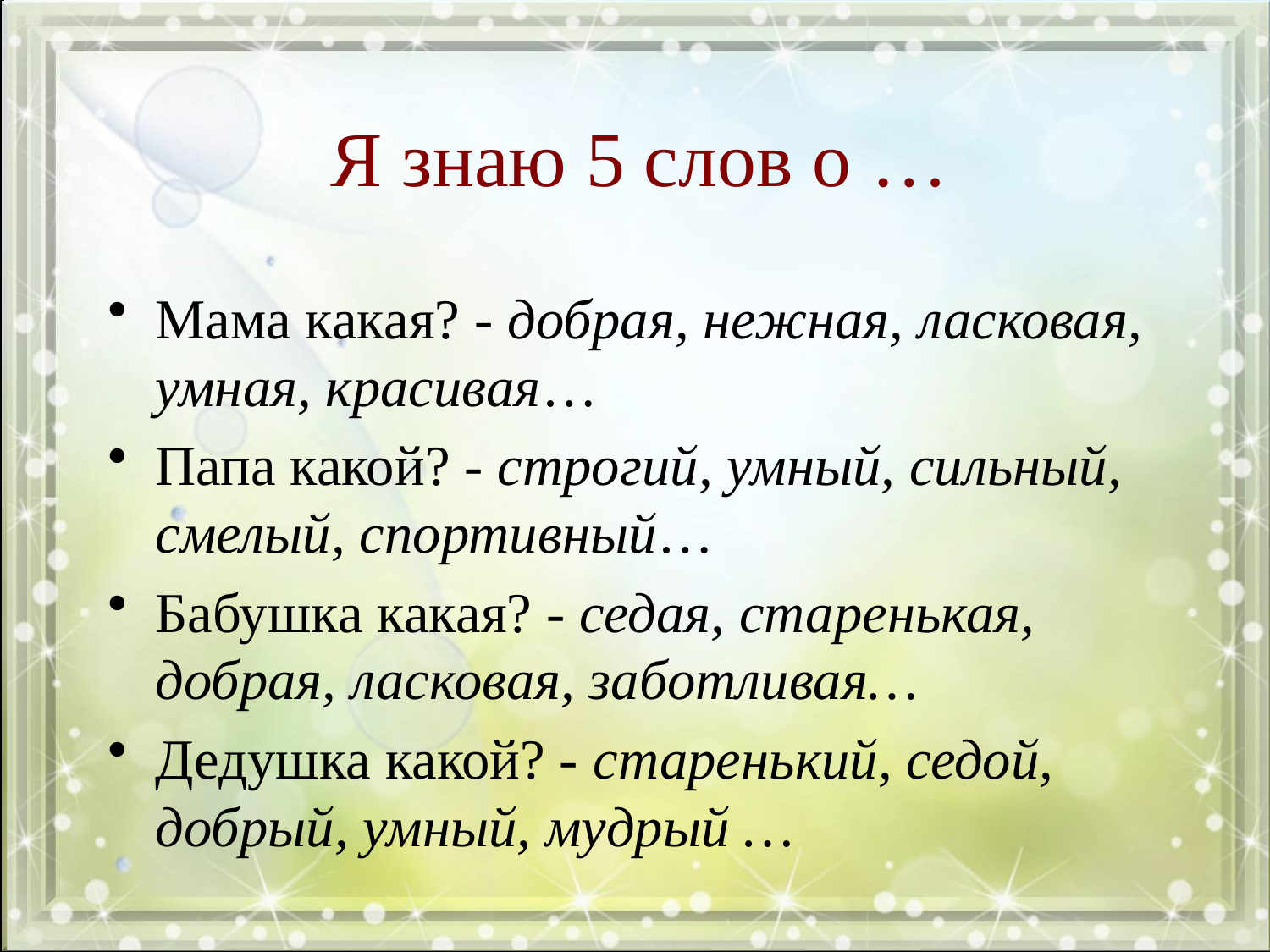

# Я знаю 5 слов о …
Мама какая? - добрая, нежная, ласковая, умная, красивая…
Папа какой? - строгий, умный, сильный, смелый, спортивный…
Бабушка какая? - седая, старенькая, добрая, ласковая, заботливая…
Дедушка какой? - старенький, седой, добрый, умный, мудрый …